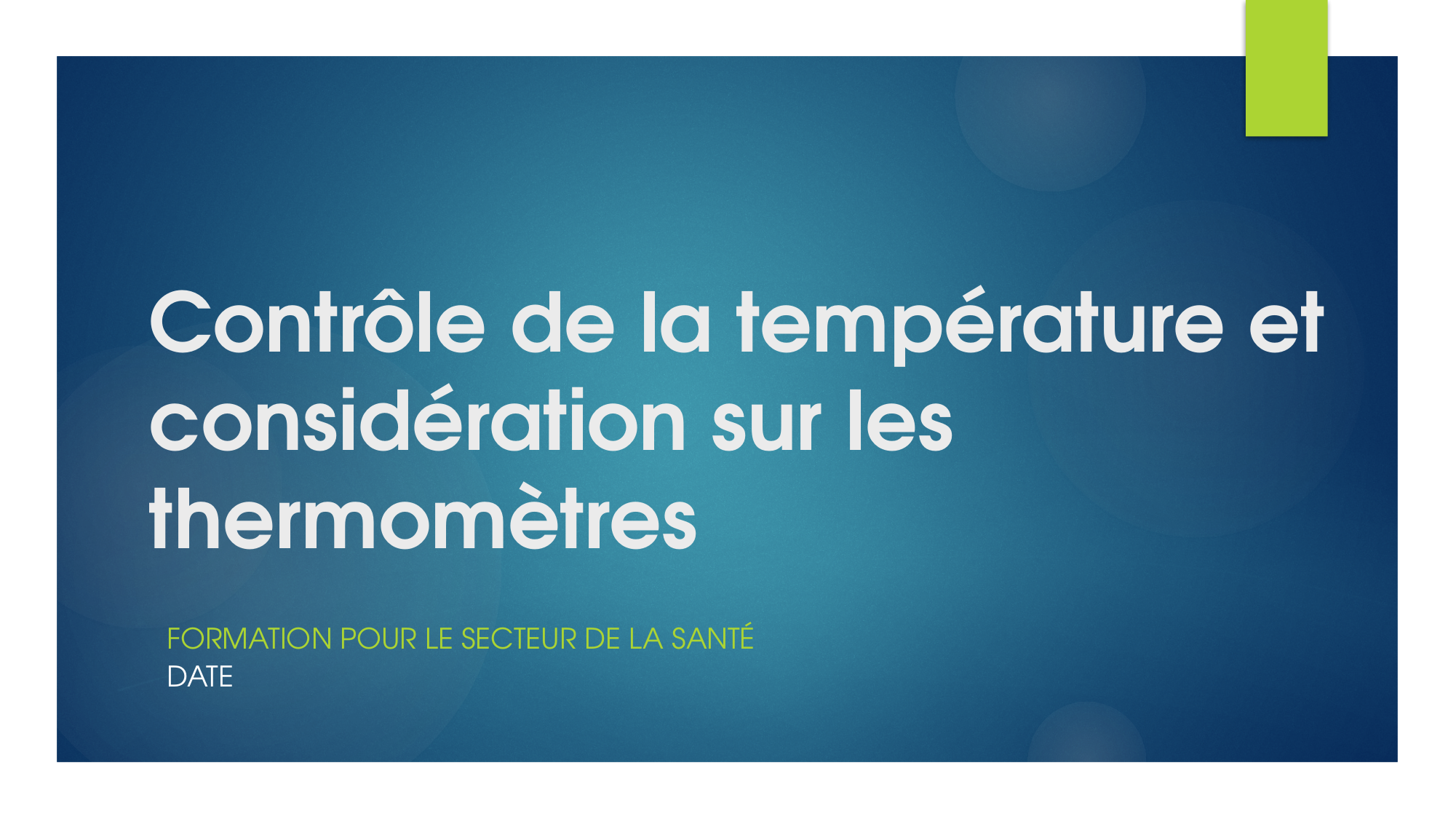

# Contrôle de la température et considération sur les thermomètres

FORMATION POUR LE SECTEUR DE LA SANTÉ
Date